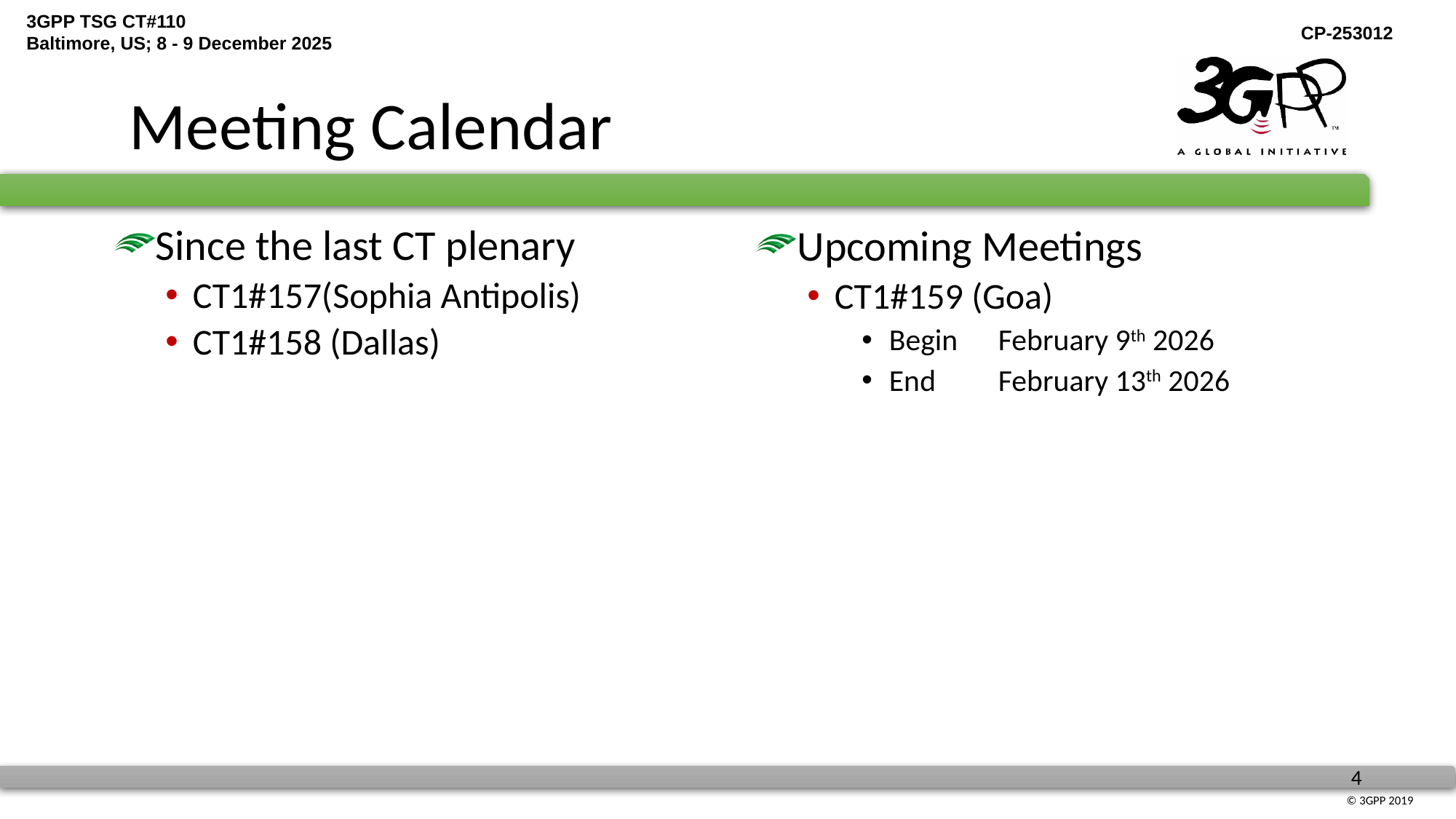

# Meeting Calendar
Since the last CT plenary
CT1#157(Sophia Antipolis)
CT1#158 (Dallas)

Upcoming Meetings
CT1#159 (Goa)
Begin	February 9th 2026
End	February 13th 2026